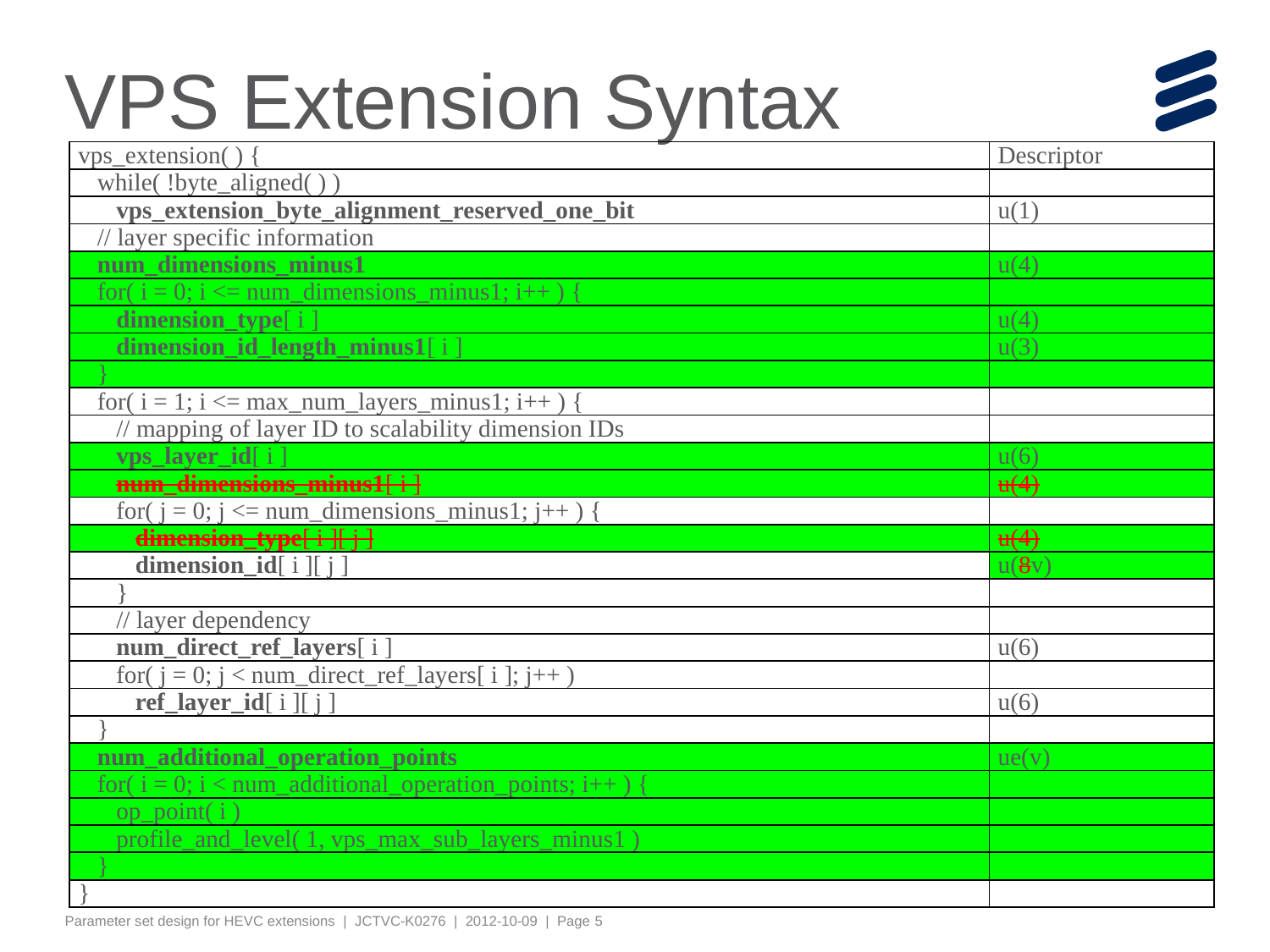

# VPS Extension Syntax
| vps\_extension( ) { | Descriptor |
| --- | --- |
| while( !byte\_aligned( ) ) |  |
| vps\_extension\_byte\_alignment\_reserved\_one\_bit | u(1) |
| // layer specific information |  |
| num\_dimensions\_minus1 | u(4) |
| for( i = 0; i <= num\_dimensions\_minus1; i++ ) { |  |
| dimension\_type[ i ] | u(4) |
| dimension\_id\_length\_minus1[ i ] | u(3) |
| } |  |
| for( i = 1; i <= max\_num\_layers\_minus1; i++ ) { |  |
| // mapping of layer ID to scalability dimension IDs |  |
| vps\_layer\_id[ i ] | u(6) |
| num\_dimensions\_minus1[ i ] | u(4) |
| for( j = 0; j <= num\_dimensions\_minus1; j++ ) { |  |
| dimension\_type[ i ][ j ] | u(4) |
| dimension\_id[ i ][ j ] | u(8v) |
| } |  |
| // layer dependency |  |
| num\_direct\_ref\_layers[ i ] | u(6) |
| for( j = 0; j < num\_direct\_ref\_layers[ i ]; j++ ) |  |
| ref\_layer\_id[ i ][ j ] | u(6) |
| } |  |
| num\_additional\_operation\_points | ue(v) |
| for( i = 0; i < num\_additional\_operation\_points; i++ ) { |  |
| op\_point( i ) |  |
| profile\_and\_level( 1, vps\_max\_sub\_layers\_minus1 ) |  |
| } |  |
| } |  |